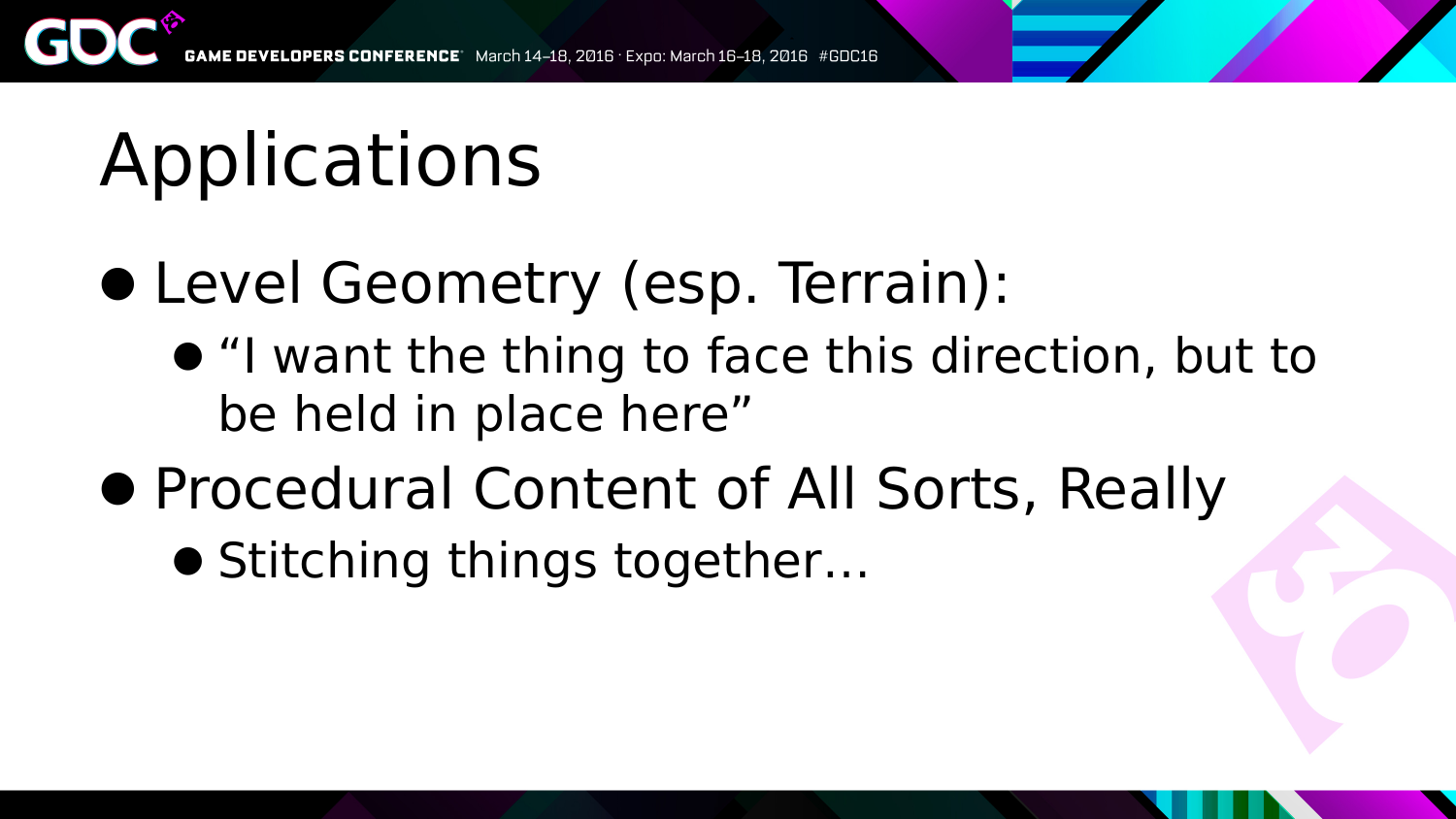

# Applications
Level Geometry (esp. Terrain):
“I want the thing to face this direction, but to be held in place here”
Procedural Content of All Sorts, Really
Stitching things together…